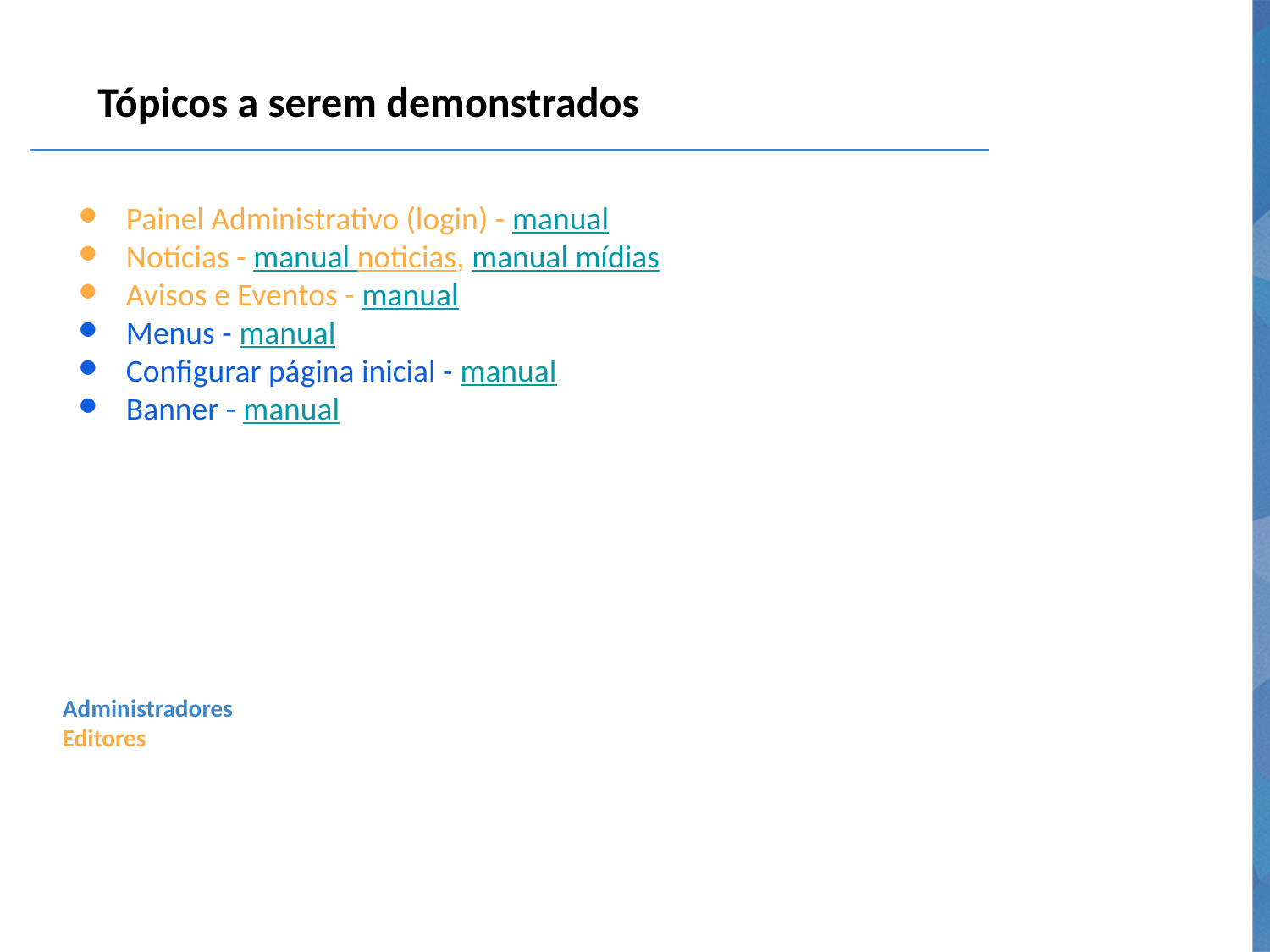

# Tópicos a serem demonstrados
Painel Administrativo (login) - manual
Notícias - manual noticias, manual mídias
Avisos e Eventos - manual
Menus - manual
Configurar página inicial - manual
Banner - manual

Administradores
Editores